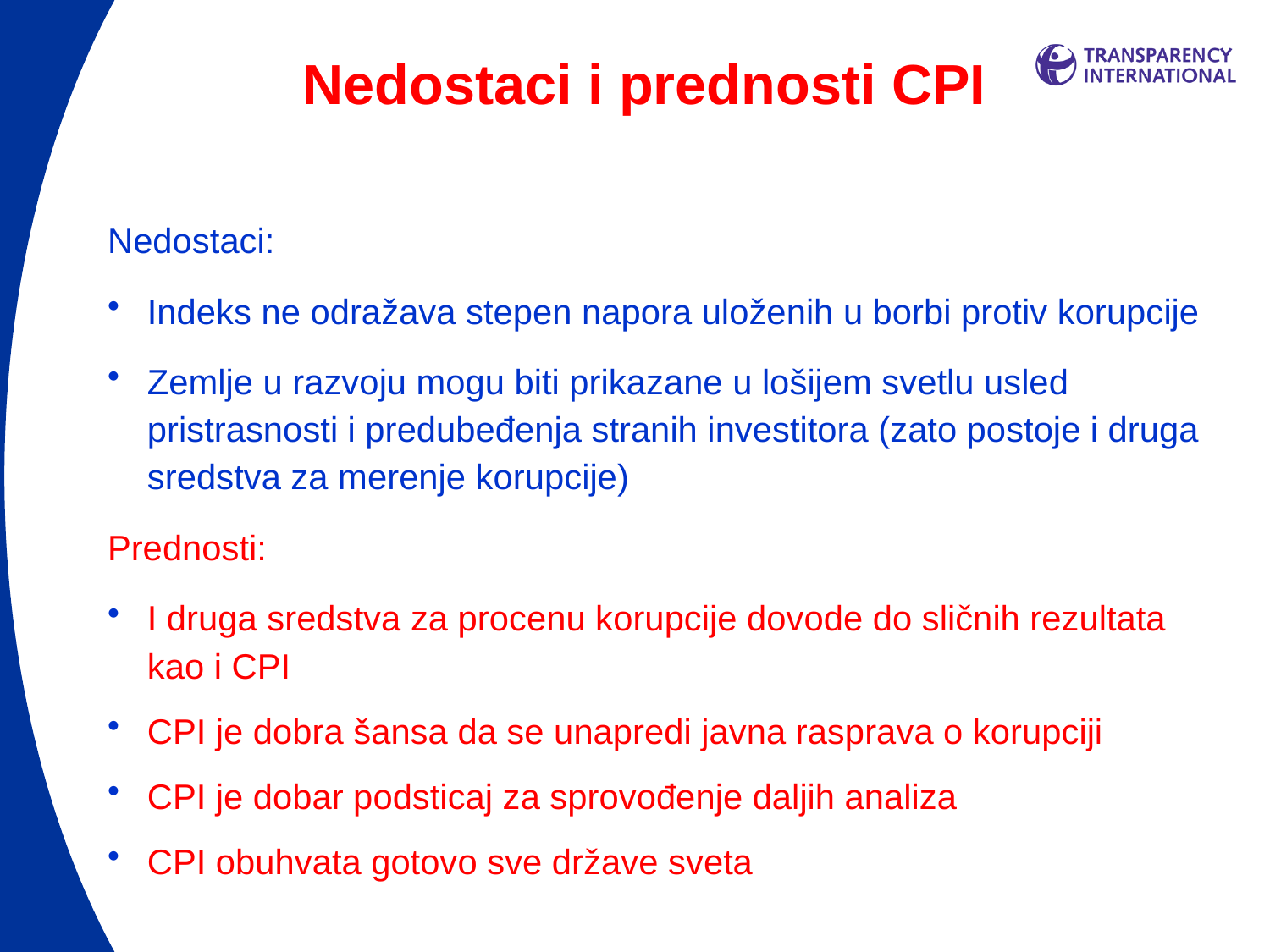

# Nedostaci i prednosti CPI

Nedostaci:
Indeks ne odražava stepen napora uloženih u borbi protiv korupcije
Zemlje u razvoju mogu biti prikazane u lošijem svetlu usled pristrasnosti i predubeđenja stranih investitora (zato postoje i druga sredstva za merenje korupcije)
Prednosti:
I druga sredstva za procenu korupcije dovode do sličnih rezultata kao i CPI
CPI je dobra šansa da se unapredi javna rasprava o korupciji
CPI je dobar podsticaj za sprovođenje daljih analiza
CPI obuhvata gotovo sve države sveta